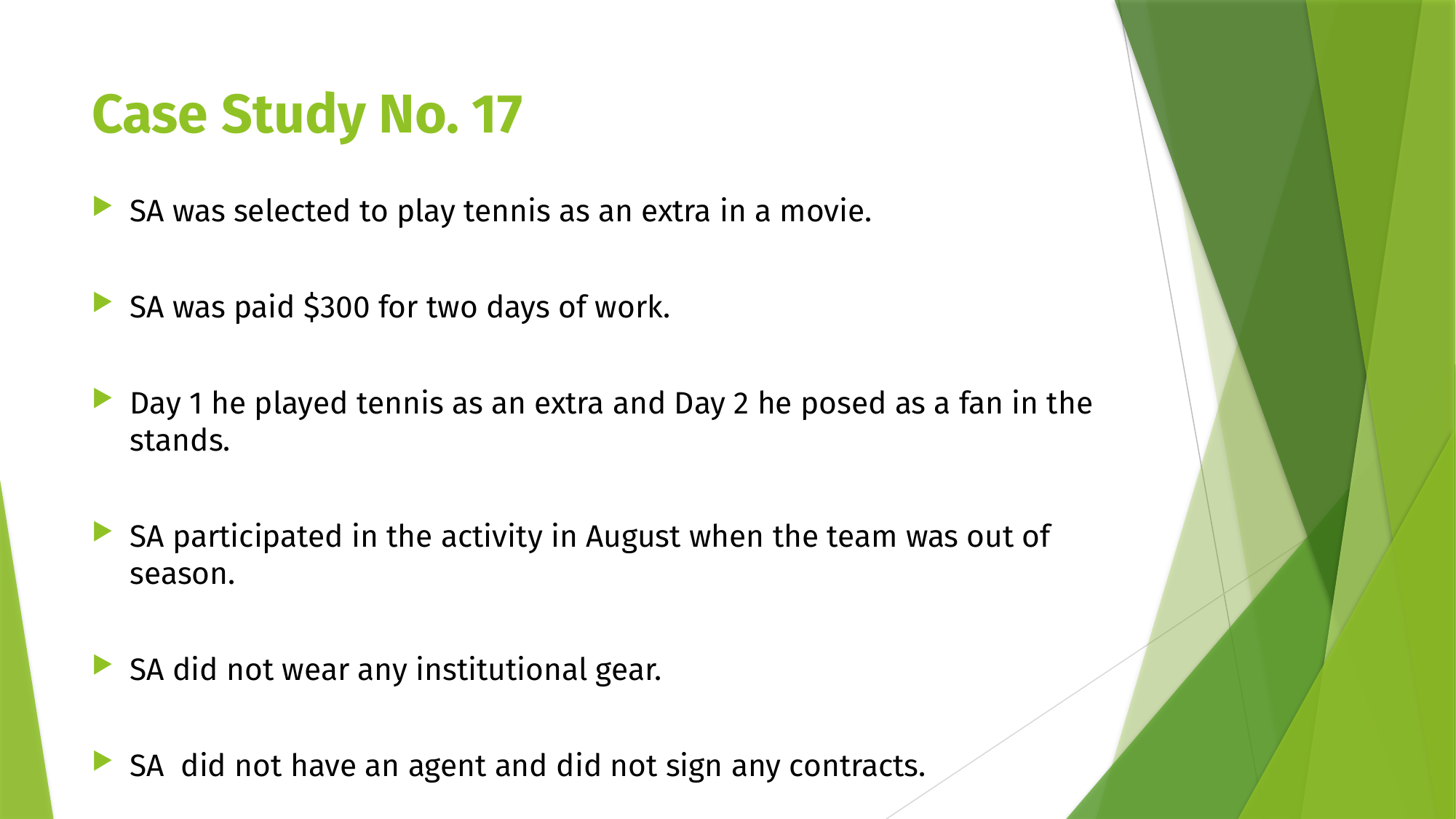

# Case Study No. 17
SA was selected to play tennis as an extra in a movie.

SA was paid $300 for two days of work.

Day 1 he played tennis as an extra and Day 2 he posed as a fan in the stands.

SA participated in the activity in August when the team was out of season.

SA did not wear any institutional gear.

SA  did not have an agent and did not sign any contracts.